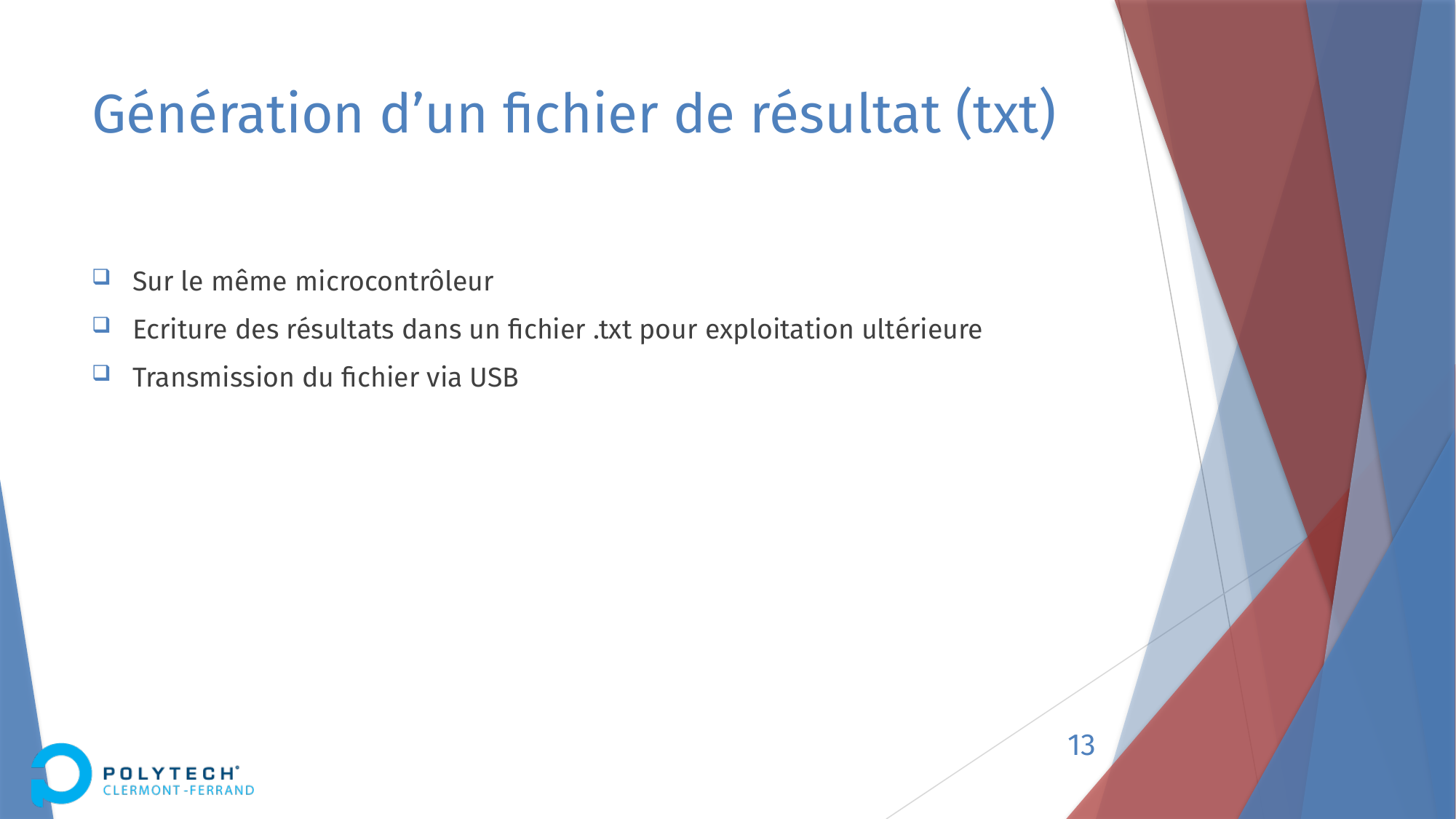

# Génération d’un fichier de résultat (txt)
Sur le même microcontrôleur
Ecriture des résultats dans un fichier .txt pour exploitation ultérieure
Transmission du fichier via USB

13